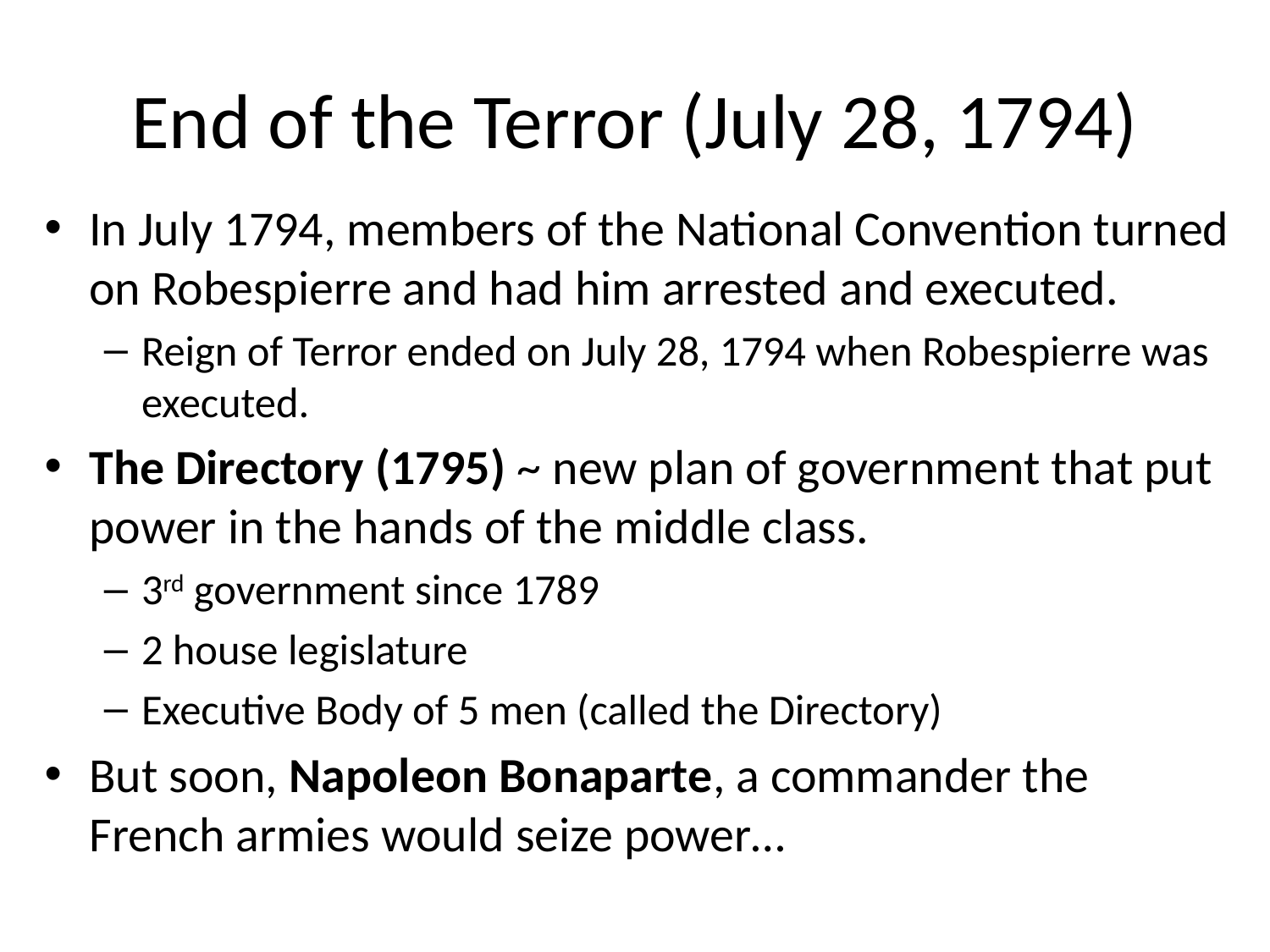

# End of the Terror (July 28, 1794)
In July 1794, members of the National Convention turned on Robespierre and had him arrested and executed.
Reign of Terror ended on July 28, 1794 when Robespierre was executed.
The Directory (1795) ~ new plan of government that put power in the hands of the middle class.
3rd government since 1789
2 house legislature
Executive Body of 5 men (called the Directory)
But soon, Napoleon Bonaparte, a commander the French armies would seize power…